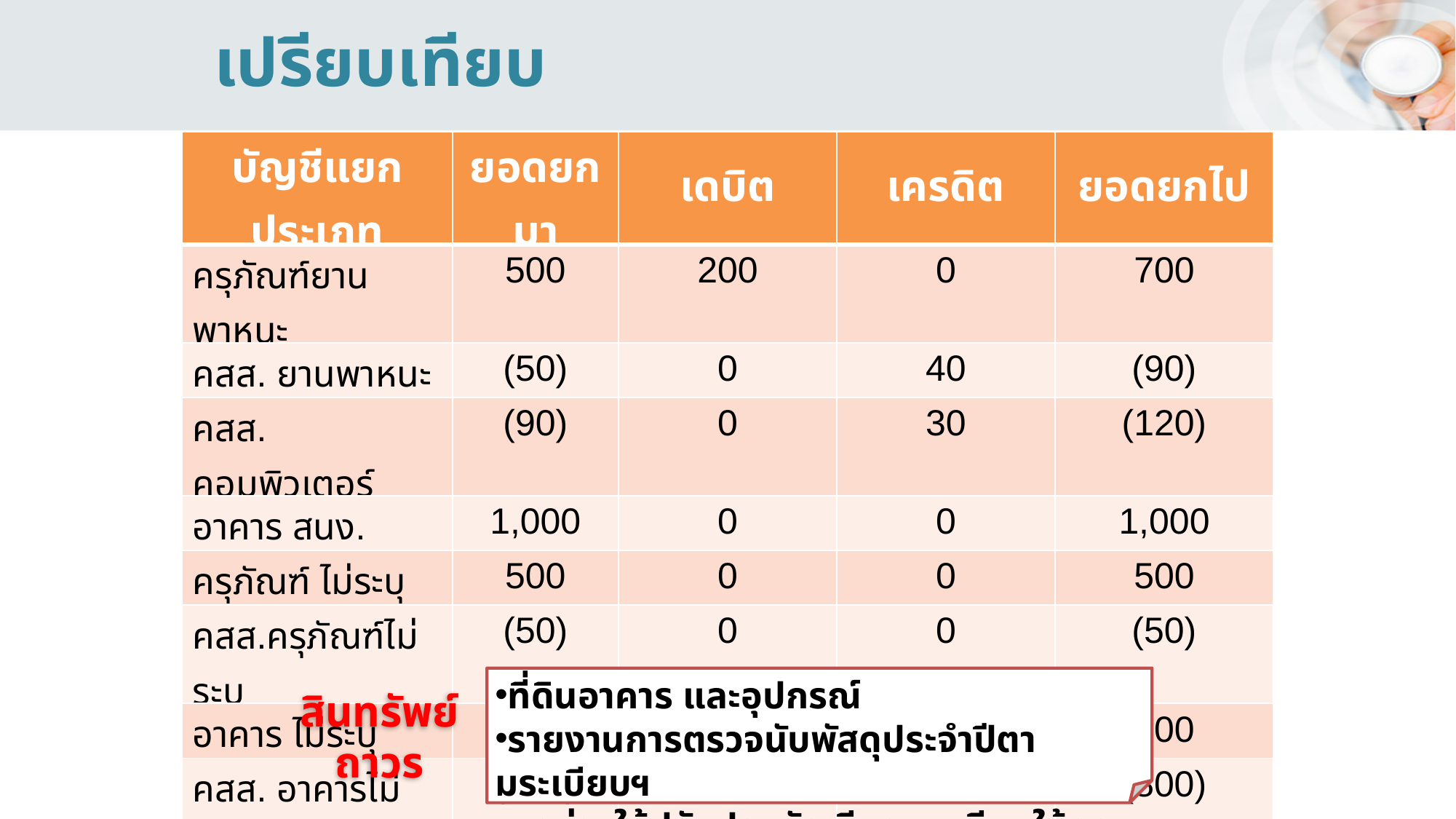

เปรียบเทียบ
| บัญชีแยกประเภท | ยอดยกมา | เดบิต | เครดิต | ยอดยกไป |
| --- | --- | --- | --- | --- |
| ครุภัณฑ์ยานพาหนะ | 500 | 200 | 0 | 700 |
| คสส. ยานพาหนะ | (50) | 0 | 40 | (90) |
| คสส. คอมพิวเตอร์ | (90) | 0 | 30 | (120) |
| อาคาร สนง. | 1,000 | 0 | 0 | 1,000 |
| ครุภัณฑ์ ไม่ระบุ | 500 | 0 | 0 | 500 |
| คสส.ครุภัณฑ์ไม่ระบุ | (50) | 0 | 0 | (50) |
| อาคาร ไม่ระบุ | 700 | 0 | 0 | 700 |
| คสส. อาคารไม่ระบุ | (800) | 0 | 0 | (800) |
ที่ดินอาคาร และอุปกรณ์
รายงานการตรวจนับพัสดุประจำปีตามระเบียบฯ
ผลต่างให้ปรับปรุงบัญชีและทะเบียนให้ถูกต้องตามข้อเท็จจริง
สินทรัพย์ถาวร